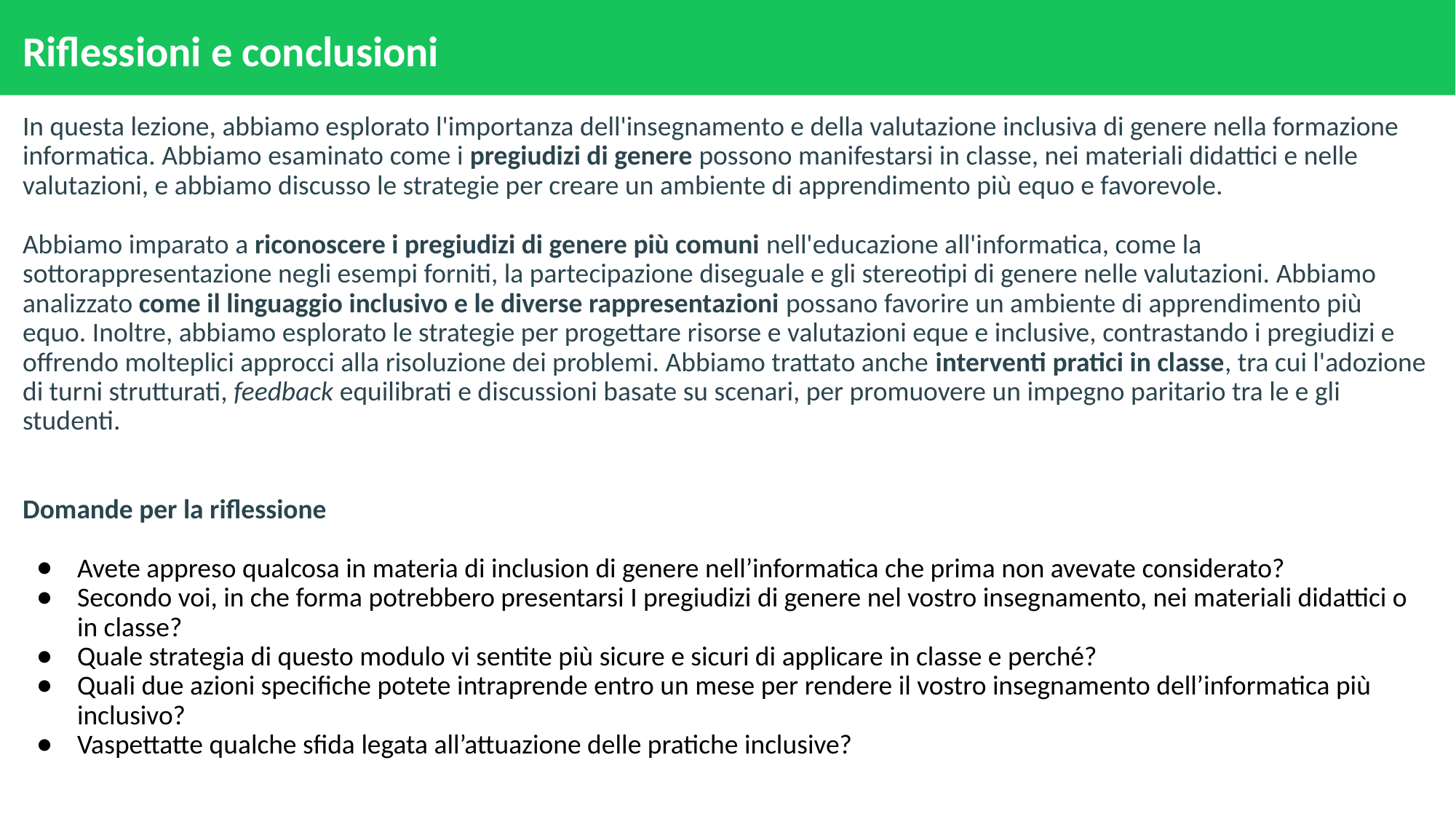

# Riflessioni e conclusioni
In questa lezione, abbiamo esplorato l'importanza dell'insegnamento e della valutazione inclusiva di genere nella formazione informatica. Abbiamo esaminato come i pregiudizi di genere possono manifestarsi in classe, nei materiali didattici e nelle valutazioni, e abbiamo discusso le strategie per creare un ambiente di apprendimento più equo e favorevole.

Abbiamo imparato a riconoscere i pregiudizi di genere più comuni nell'educazione all'informatica, come la sottorappresentazione negli esempi forniti, la partecipazione diseguale e gli stereotipi di genere nelle valutazioni. Abbiamo analizzato come il linguaggio inclusivo e le diverse rappresentazioni possano favorire un ambiente di apprendimento più equo. Inoltre, abbiamo esplorato le strategie per progettare risorse e valutazioni eque e inclusive, contrastando i pregiudizi e offrendo molteplici approcci alla risoluzione dei problemi. Abbiamo trattato anche interventi pratici in classe, tra cui l'adozione di turni strutturati, feedback equilibrati e discussioni basate su scenari, per promuovere un impegno paritario tra le e gli studenti.

Domande per la riflessione
Avete appreso qualcosa in materia di inclusion di genere nell’informatica che prima non avevate considerato?
Secondo voi, in che forma potrebbero presentarsi I pregiudizi di genere nel vostro insegnamento, nei materiali didattici o in classe?
Quale strategia di questo modulo vi sentite più sicure e sicuri di applicare in classe e perché?
Quali due azioni specifiche potete intraprende entro un mese per rendere il vostro insegnamento dell’informatica più inclusivo?
Vaspettatte qualche sfida legata all’attuazione delle pratiche inclusive?